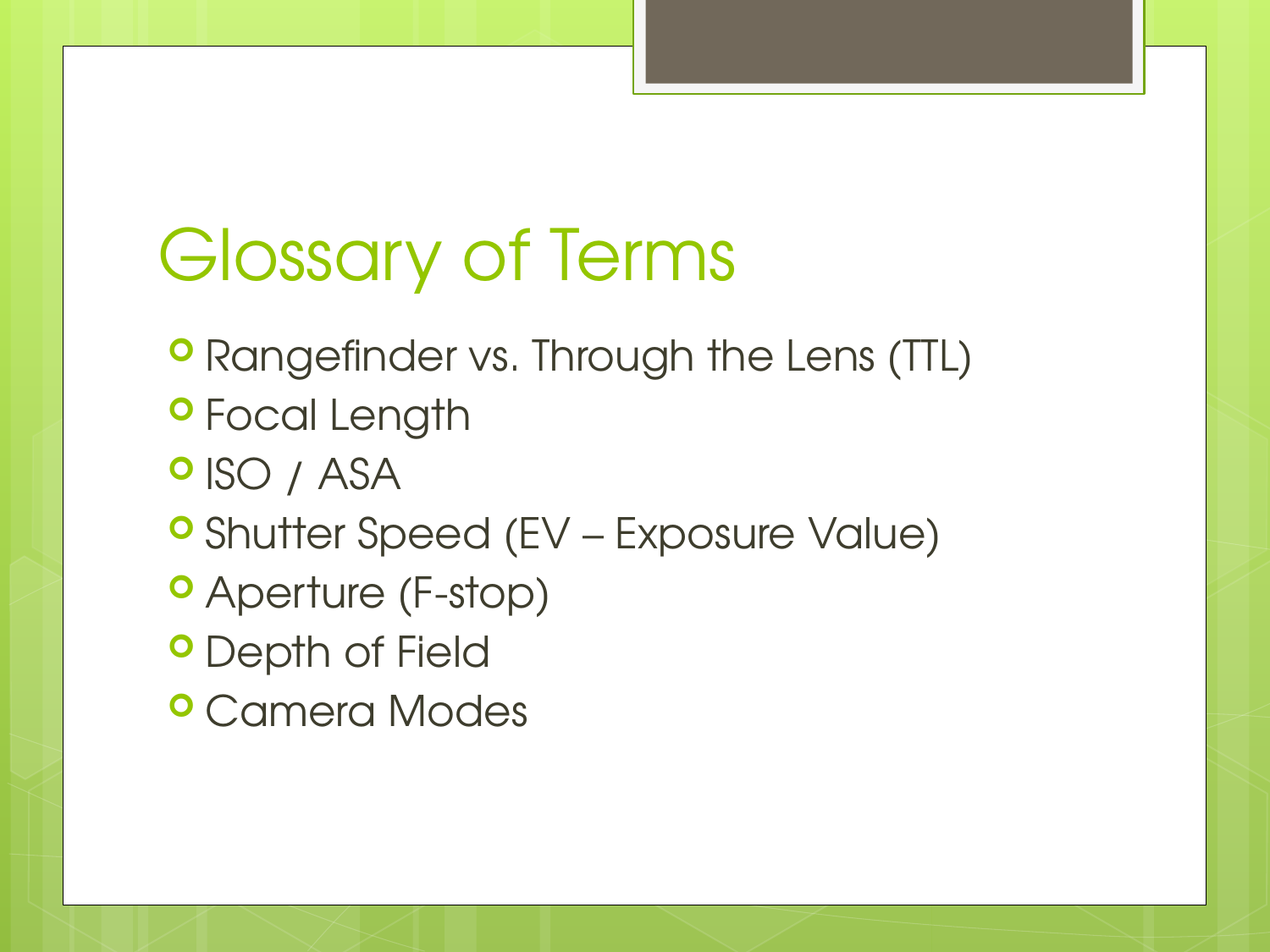

# Glossary of Terms
Rangefinder vs. Through the Lens (TTL)
Focal Length
ISO / ASA
Shutter Speed (EV – Exposure Value)
Aperture (F-stop)
Depth of Field
Camera Modes